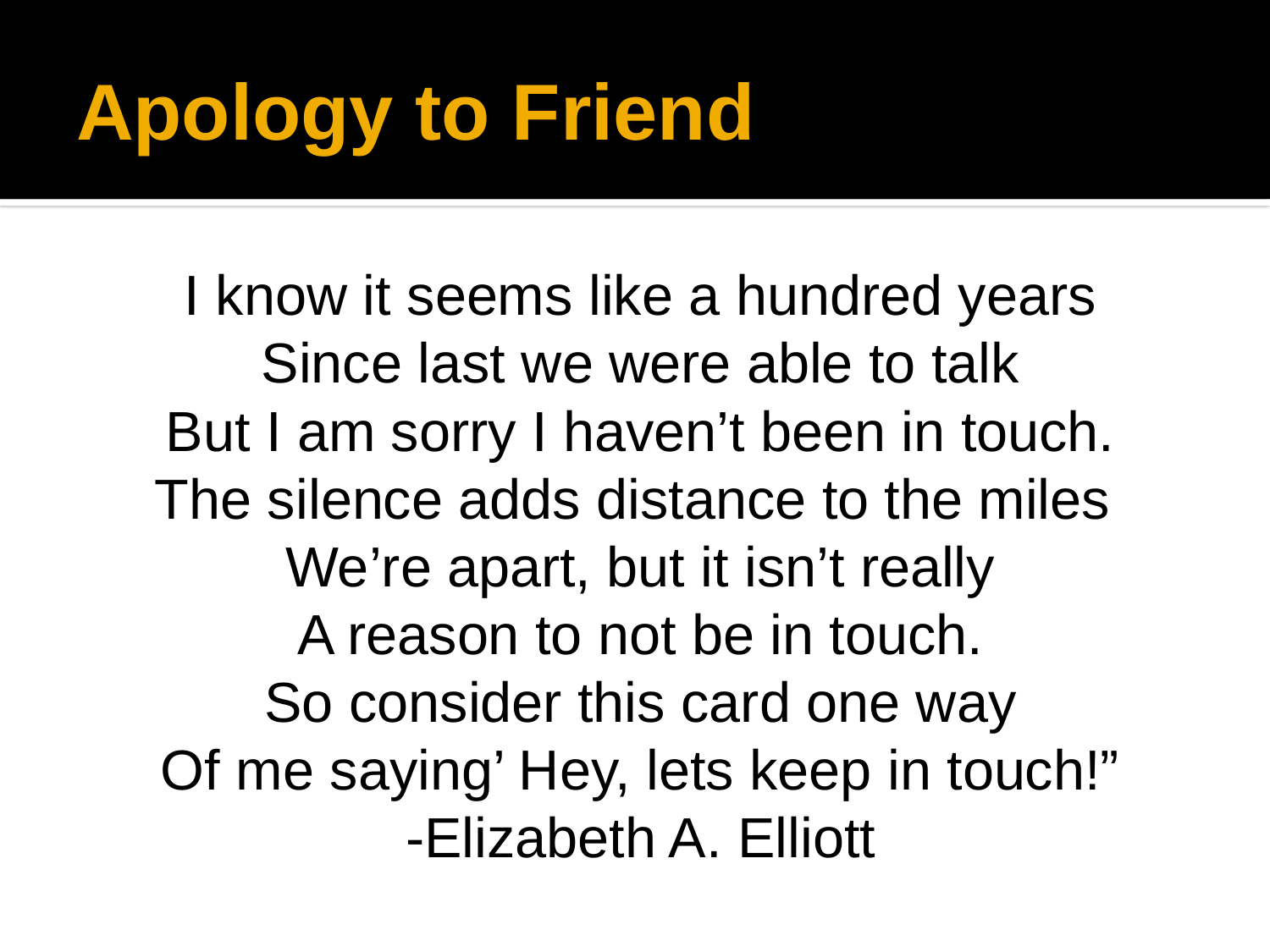

# Apology to Friend
I know it seems like a hundred years
Since last we were able to talk
But I am sorry I haven’t been in touch.
The silence adds distance to the miles
We’re apart, but it isn’t really
A reason to not be in touch.
So consider this card one way
Of me saying’ Hey, lets keep in touch!”
-Elizabeth A. Elliott